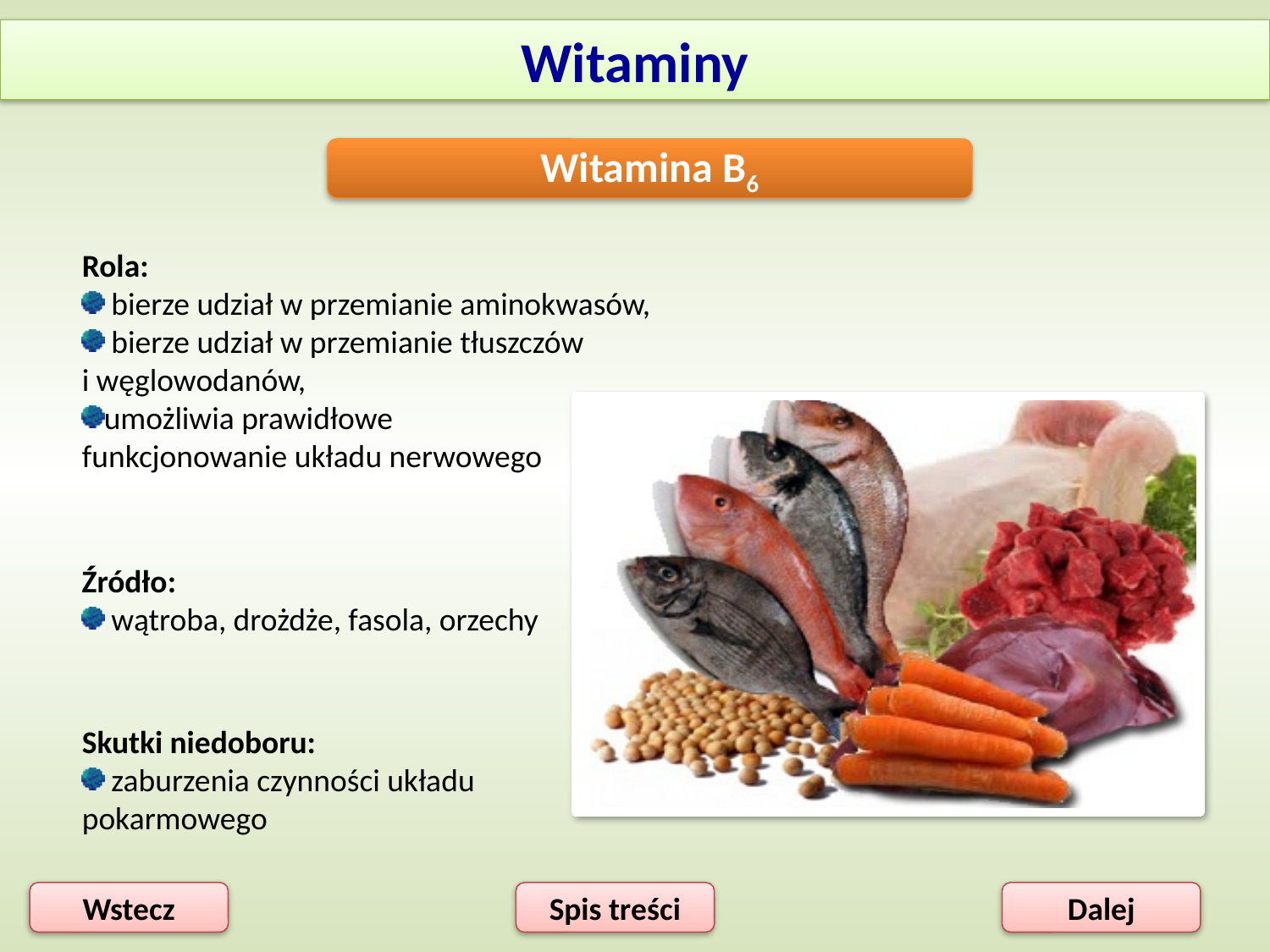

Witaminy
Witamina B6
Rola:
 bierze udział w przemianie aminokwasów,
 bierze udział w przemianie tłuszczów
i węglowodanów,
umożliwia prawidłowe
funkcjonowanie układu nerwowego

Źródło:
 wątroba, drożdże, fasola, orzechy
Skutki niedoboru:
 zaburzenia czynności układu
pokarmowego
Wstecz
Spis treści
Dalej